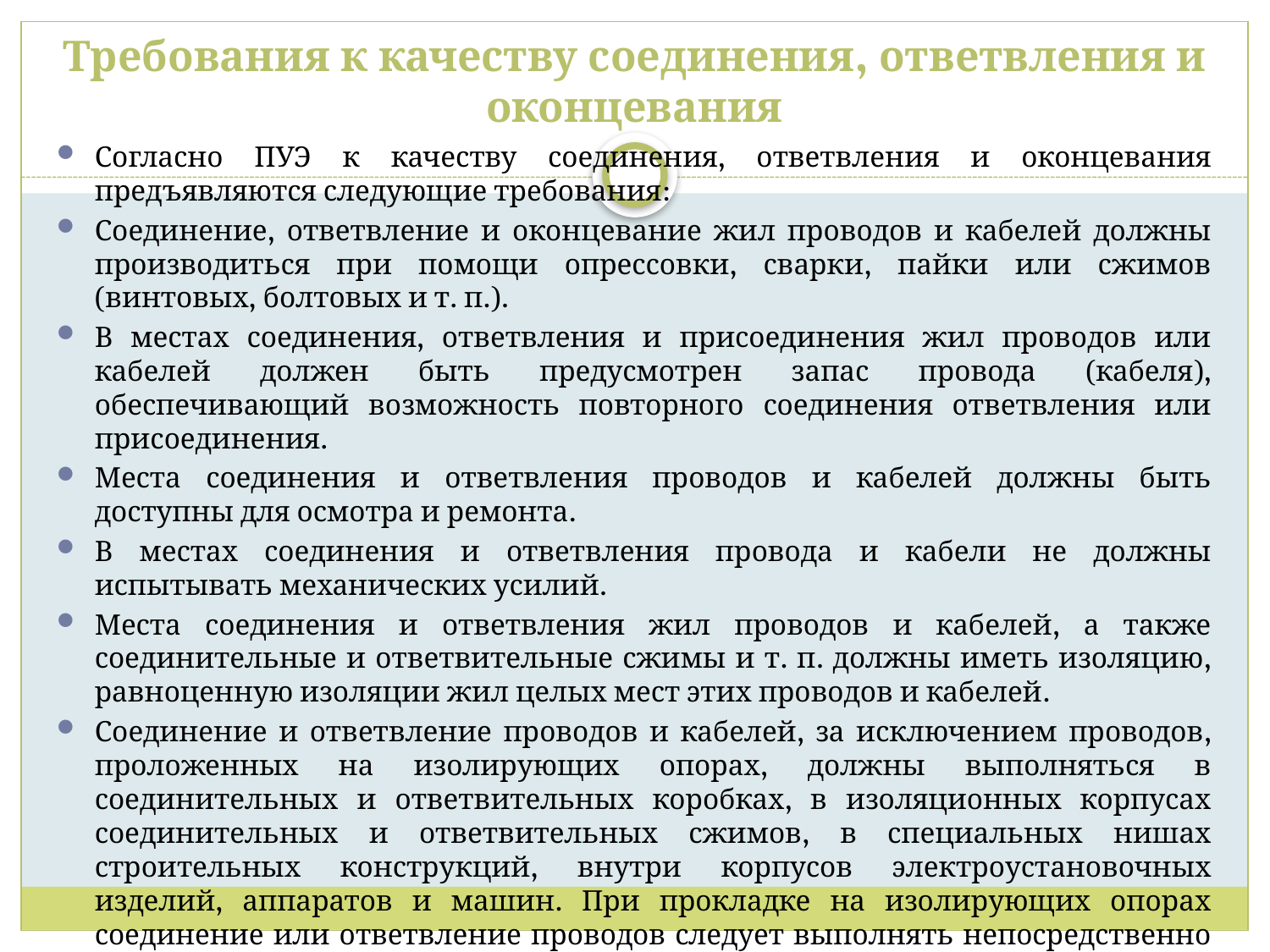

# Требования к качеству соединения, ответвления и оконцевания
Согласно ПУЭ к качеству соединения, ответвления и оконцевания предъявляются следующие требования:
Соединение, ответвление и оконцевание жил проводов и кабелей должны производиться при помощи опрессовки, сварки, пайки или сжимов (винтовых, болтовых и т. п.).
В местах соединения, ответвления и присоединения жил проводов или кабелей должен быть предусмотрен запас провода (кабеля), обеспечивающий возможность повторного соединения ответвления или присоединения.
Места соединения и ответвления проводов и кабелей должны быть доступны для осмотра и ремонта.
В местах соединения и ответвления провода и кабели не должны испытывать механических усилий.
Места соединения и ответвления жил проводов и кабелей, а также соединительные и ответвительные сжимы и т. п. должны иметь изоляцию, равноценную изоляции жил целых мест этих проводов и кабелей.
Соединение и ответвление проводов и кабелей, за исключением проводов, проложенных на изолирующих опорах, должны выполняться в соединительных и ответвительных коробках, в изоляционных корпусах соединительных и ответвительных сжимов, в специальных нишах строительных конструкций, внутри корпусов электроустановочных изделий, аппаратов и машин. При прокладке на изолирующих опорах соединение или ответвление проводов следует выполнять непосредственно у изолятора, а также на ролике.